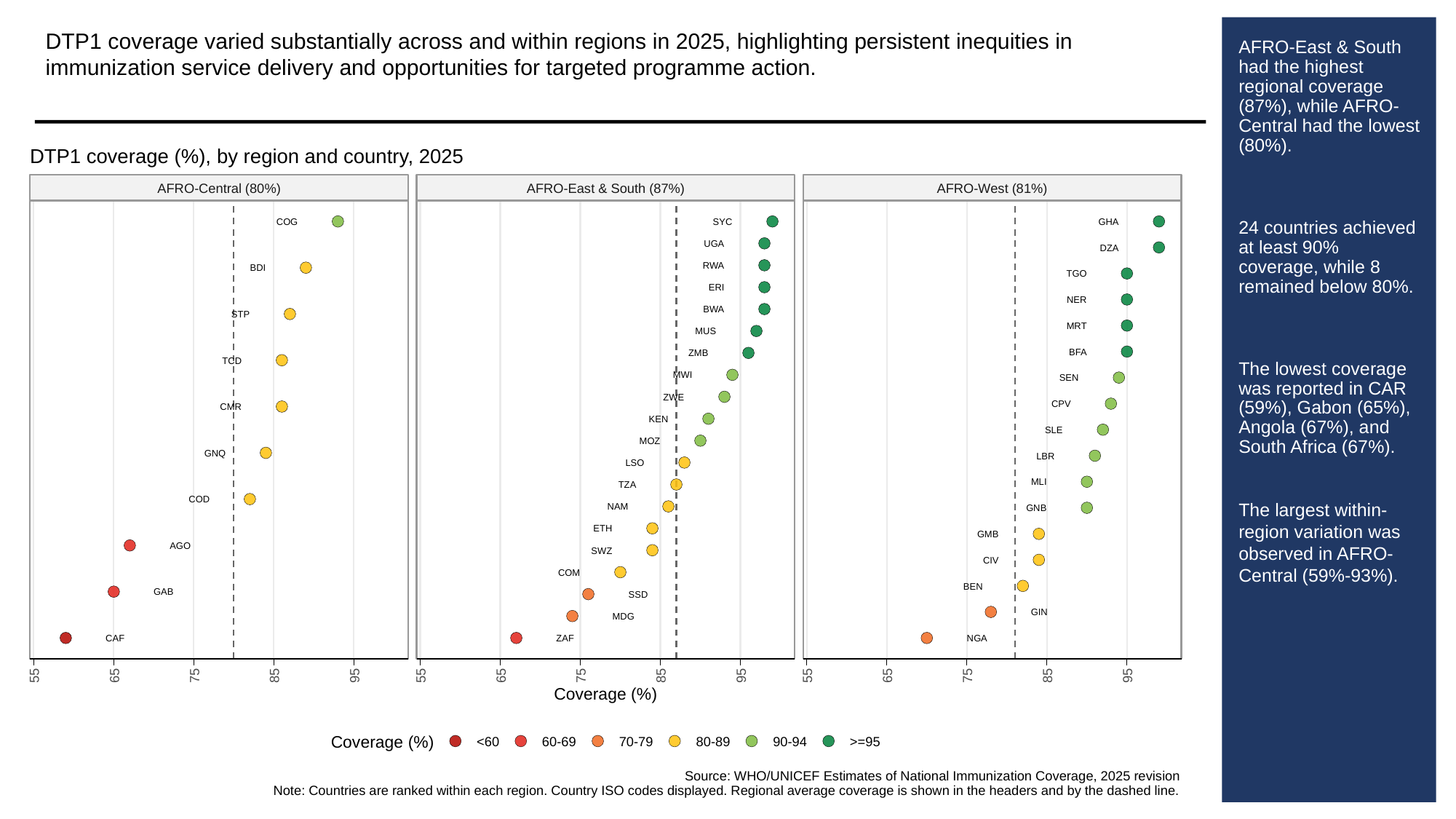

DTP1 coverage varied substantially across and within regions in 2025, highlighting persistent inequities in immunization service delivery and opportunities for targeted programme action.
# AFRO-East & South had the highest regional coverage (87%), while AFRO-Central had the lowest (80%).

24 countries achieved at least 90% coverage, while 8 remained below 80%.

The lowest coverage was reported in CAR (59%), Gabon (65%), Angola (67%), and South Africa (67%).

The largest within-region variation was observed in AFRO-Central (59%-93%).

DTP1 coverage (%), by region and country, 2025

AFRO-Central (80%)
AFRO-East & South (87%)
AFRO-West (81%)

COG
SYC
GHA

UGA

DZA

RWA

BDI

TGO

ERI

NER

BWA

STP

MRT

MUS

BFA
ZMB

TCD

MWI

SEN

ZWE

CPV

CMR

KEN

SLE

MOZ

GNQ

LBR

LSO

MLI

TZA

COD

NAM
GNB

ETH

GMB

AGO

SWZ

CIV

COM

BEN

GAB

SSD

GIN

MDG

CAF
ZAF
NGA

55
65
75
85
95
55
65
75
85
95
55
65
75
85
95
Coverage (%)
Coverage (%)

<60
60-69
70-79
80-89
90-94
>=95
Source: WHO/UNICEF Estimates of National Immunization Coverage, 2025 revision
Note: Countries are ranked within each region. Country ISO codes displayed. Regional average coverage is shown in the headers and by the dashed line.